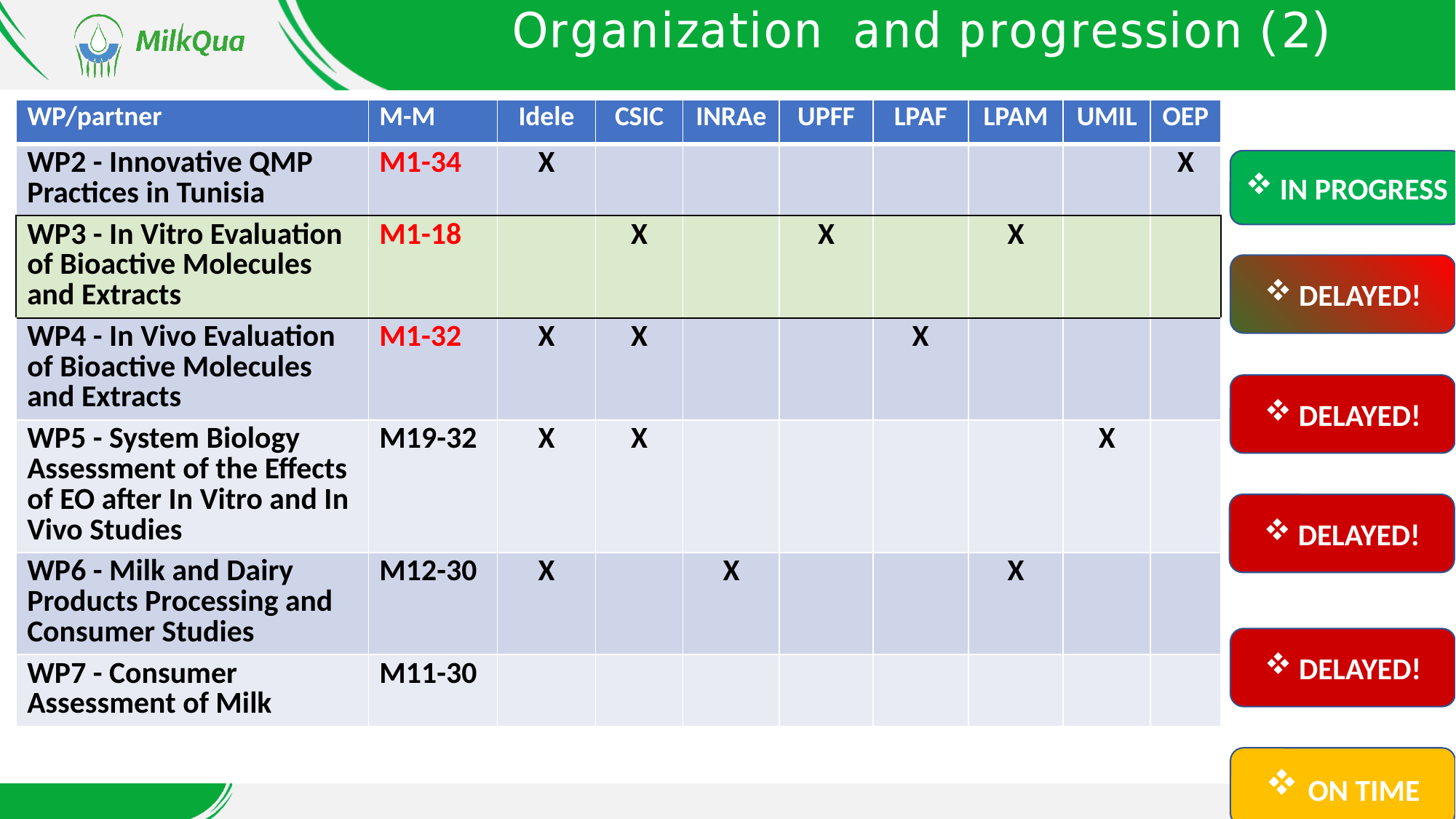

# Organization  and progression (2)
| WP/partner | M-M | Idele | CSIC | INRAe | UPFF | LPAF | LPAM | UMIL | OEP |
| --- | --- | --- | --- | --- | --- | --- | --- | --- | --- |
| WP2 - Innovative QMP Practices in Tunisia | M1-34 | X |  |  |  |  |  |  | X |
| WP3 - In Vitro Evaluation of Bioactive Molecules and Extracts | M1-18 |  | X |  | X |  | X |  |  |
| WP4 - In Vivo Evaluation of Bioactive Molecules and Extracts | M1-32 | X | X |  |  | X |  |  |  |
| WP5 - System Biology Assessment of the Effects of EO after In Vitro and In Vivo Studies | M19-32 | X | X |  |  |  |  | X |  |
| WP6 - Milk and Dairy Products Processing and Consumer Studies | M12-30 | X |  | X |  |  | X |  |  |
| WP7 - Consumer Assessment of Milk | M11-30 |  |  |  |  |  |  |  |  |
IN PROGRESS
DELAYED!
DELAYED!
DELAYED!
DELAYED!
 ON TIME